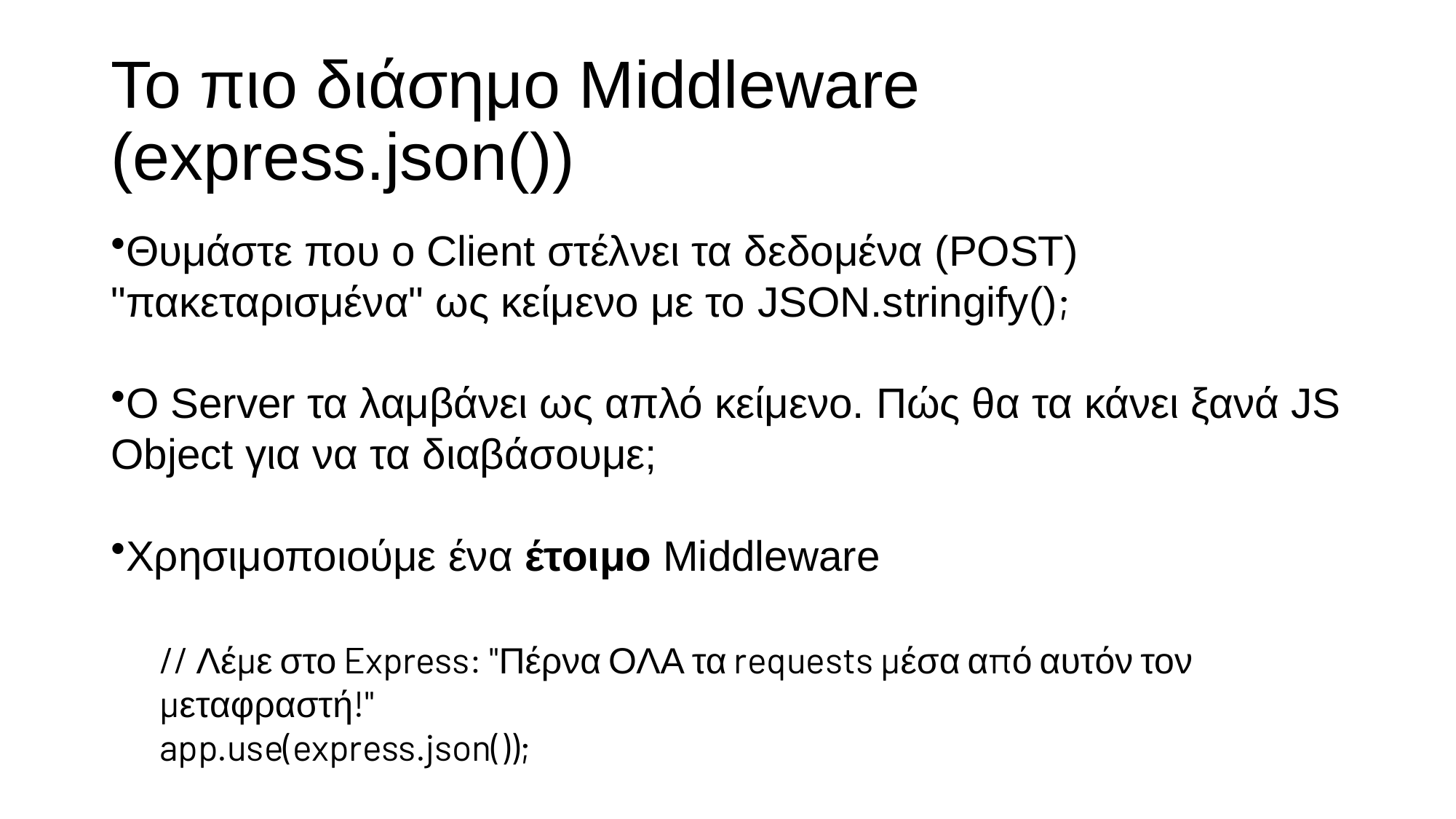

# Το πιο διάσημο Middleware (express.json())
Θυμάστε που ο Client στέλνει τα δεδομένα (POST) "πακεταρισμένα" ως κείμενο με το JSON.stringify();

Ο Server τα λαμβάνει ως απλό κείμενο. Πώς θα τα κάνει ξανά JS Object για να τα διαβάσουμε;

Χρησιμοποιούμε ένα έτοιμο Middleware
// Λέμε στο Express: "Πέρνα ΟΛΑ τα requests μέσα από αυτόν τον μεταφραστή!"
app.use(express.json());